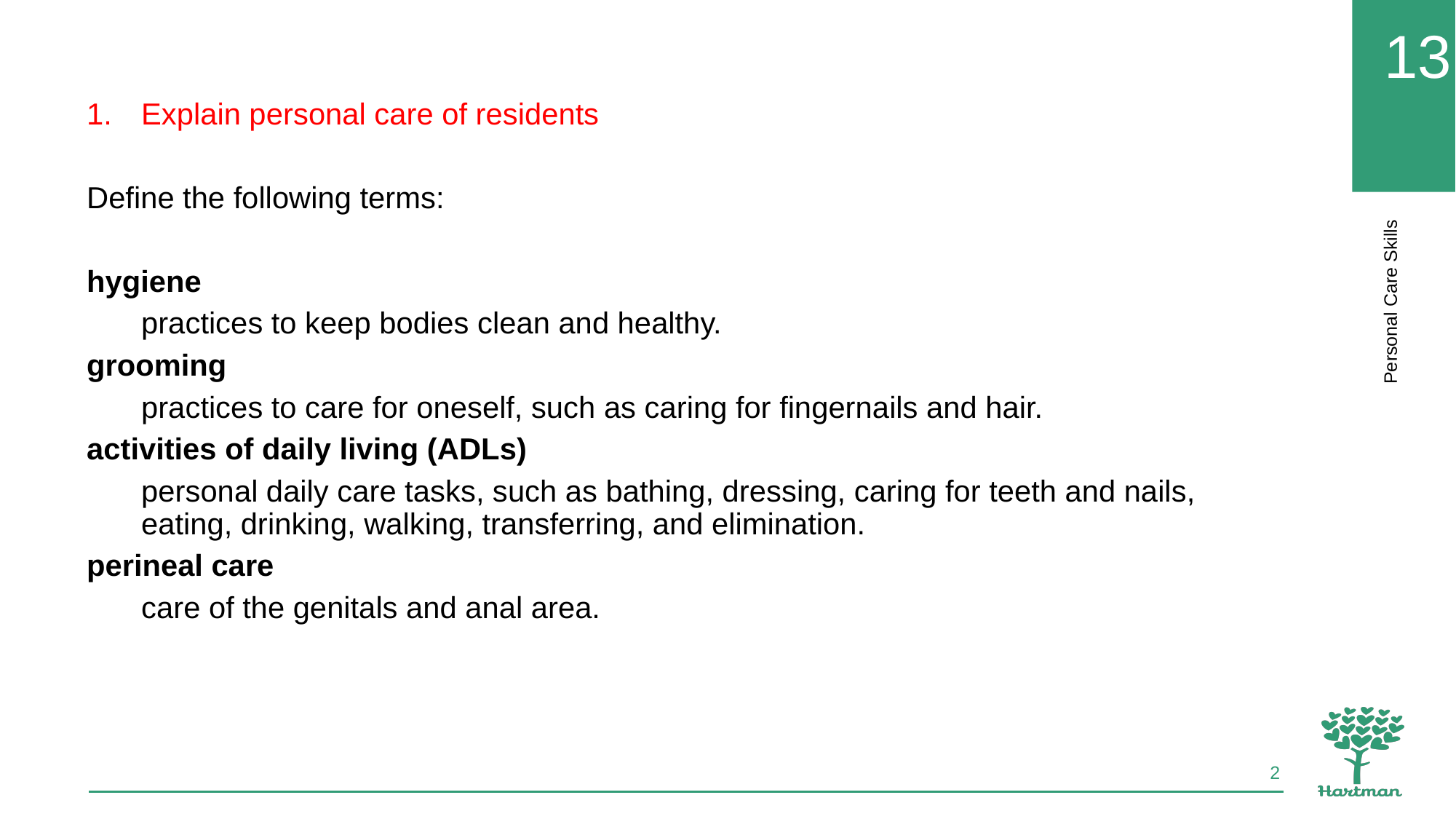

Explain personal care of residents

Define the following terms:

hygiene
practices to keep bodies clean and healthy.
grooming
practices to care for oneself, such as caring for fingernails and hair.
activities of daily living (ADLs)
personal daily care tasks, such as bathing, dressing, caring for teeth and nails, eating, drinking, walking, transferring, and elimination.
perineal care
care of the genitals and anal area.
2